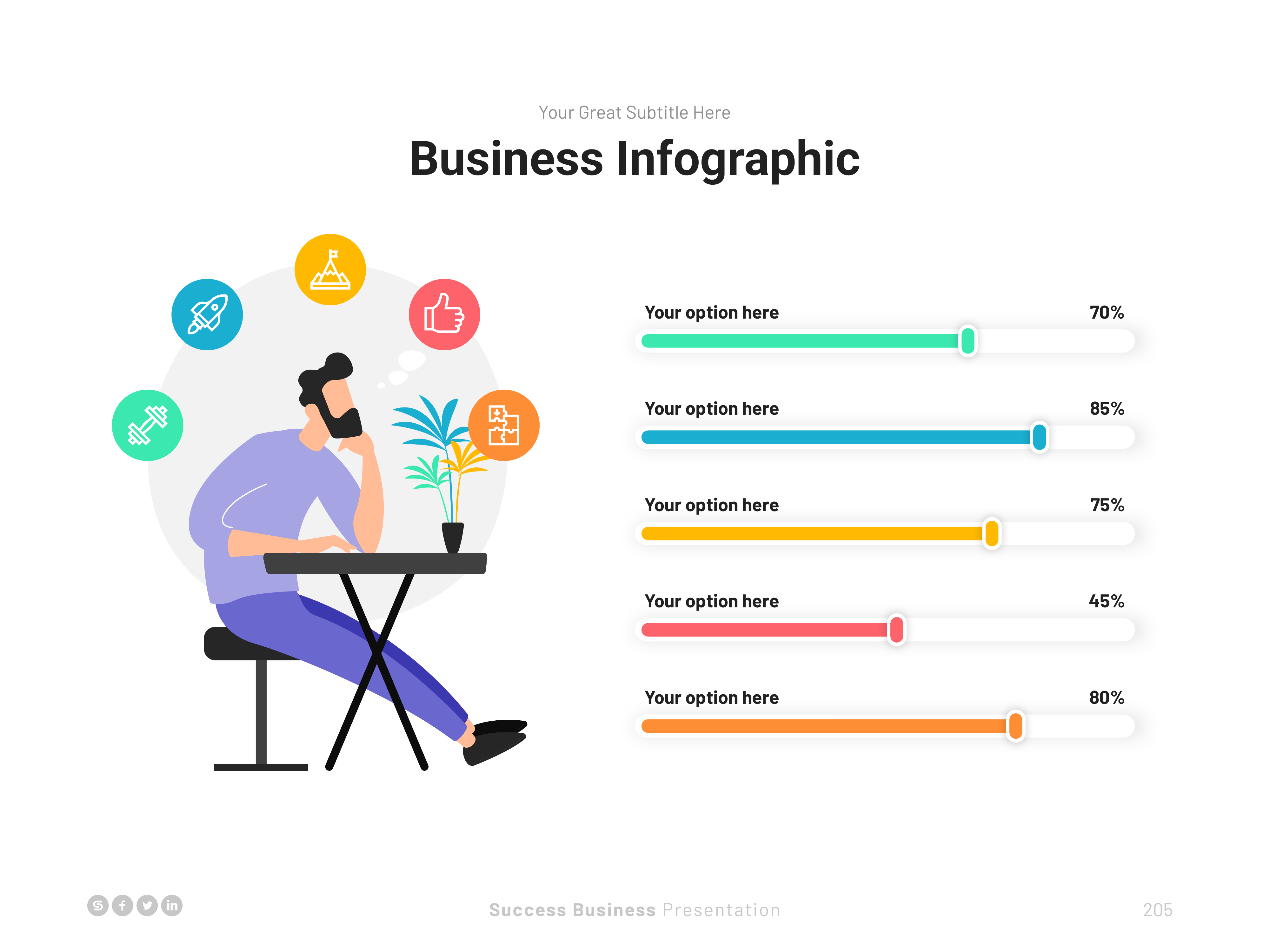

Your Great Subtitle Here
Business Infographic

70%
Your option here

85%
Your option here

75%
Your option here

45%
Your option here

80%
Your option here